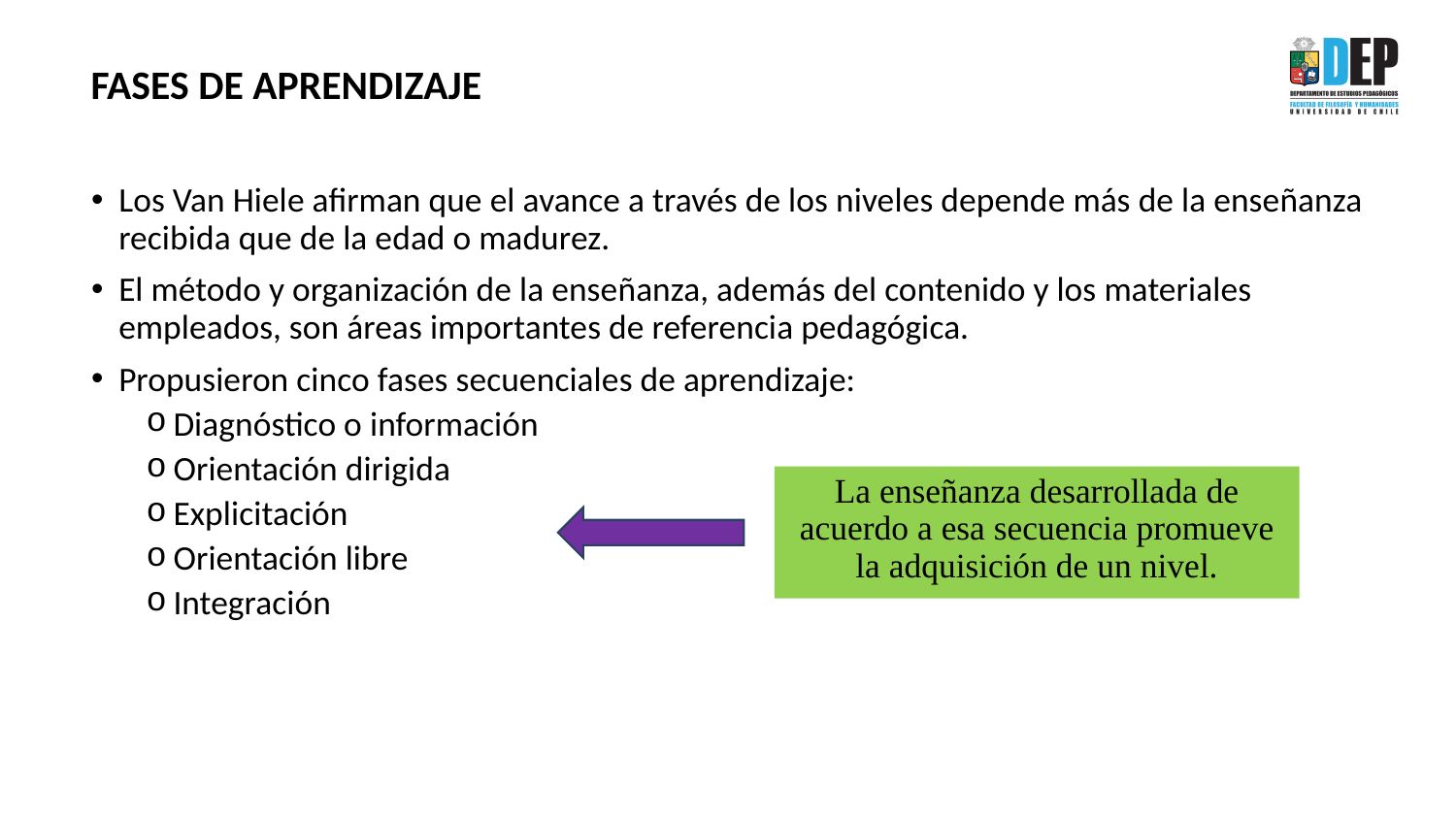

FASES DE APRENDIZAJE
Los Van Hiele afirman que el avance a través de los niveles depende más de la enseñanza recibida que de la edad o madurez.
El método y organización de la enseñanza, además del contenido y los materiales empleados, son áreas importantes de referencia pedagógica.
Propusieron cinco fases secuenciales de aprendizaje:
Diagnóstico o información
Orientación dirigida
Explicitación
Orientación libre
Integración

La enseñanza desarrollada de acuerdo a esa secuencia promueve la adquisición de un nivel.